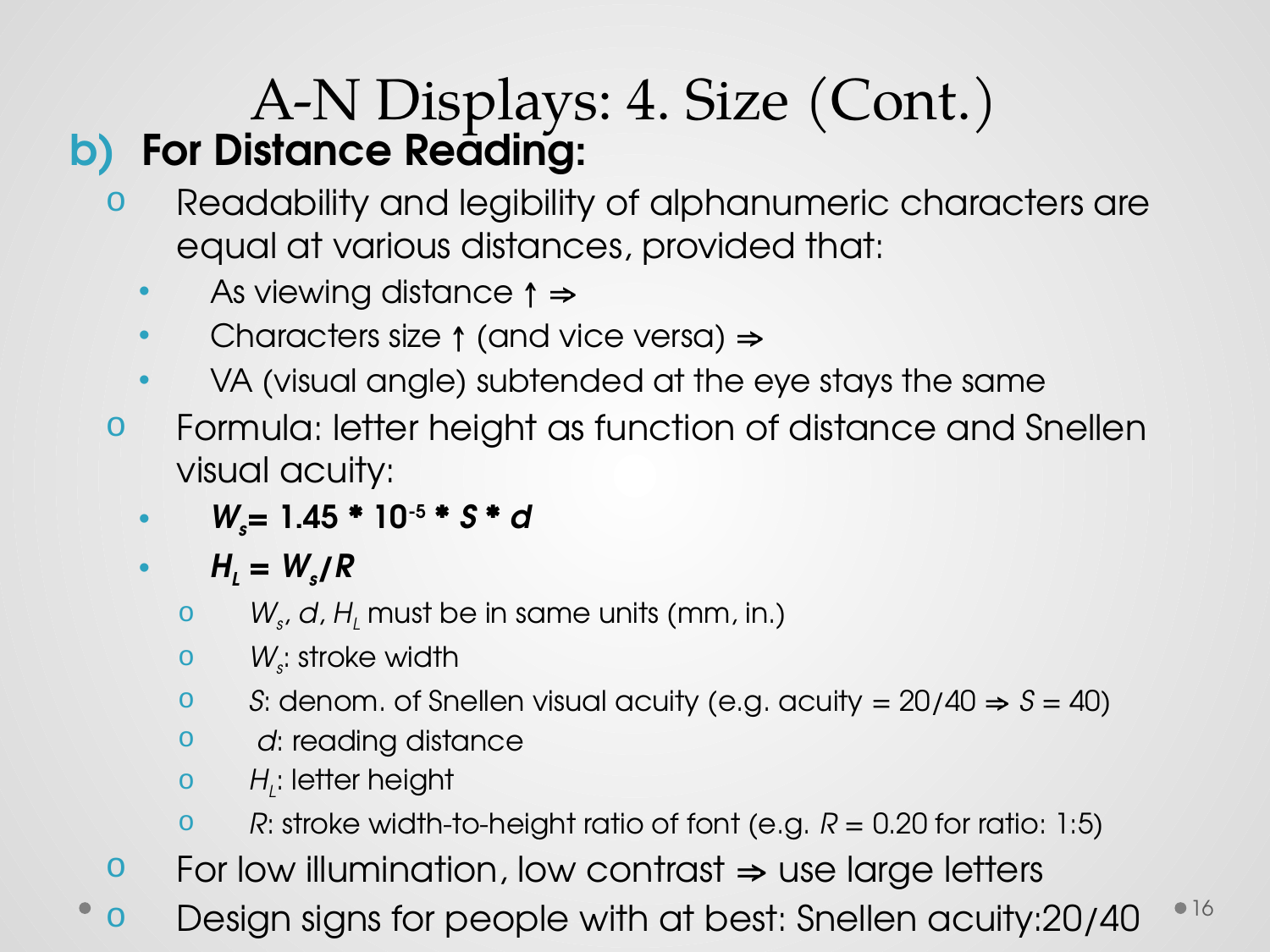

# A-N Displays: 4. Size (Cont.)

For Distance Reading:
Readability and legibility of alphanumeric characters are equal at various distances, provided that:
As viewing distance ↑ ⇒
Characters size ↑ (and vice versa) ⇒
VA (visual angle) subtended at the eye stays the same
Formula: letter height as function of distance and Snellen visual acuity:
Ws= 1.45 * 10-5 * S * d
HL = Ws/R
Ws, d, HL must be in same units (mm, in.)
Ws: stroke width
S: denom. of Snellen visual acuity (e.g. acuity = 20/40 ⇒ S = 40)
 d: reading distance
HL: letter height
R: stroke width-to-height ratio of font (e.g. R = 0.20 for ratio: 1:5)
For low illumination, low contrast ⇒ use large letters
Design signs for people with at best: Snellen acuity:20/40
16